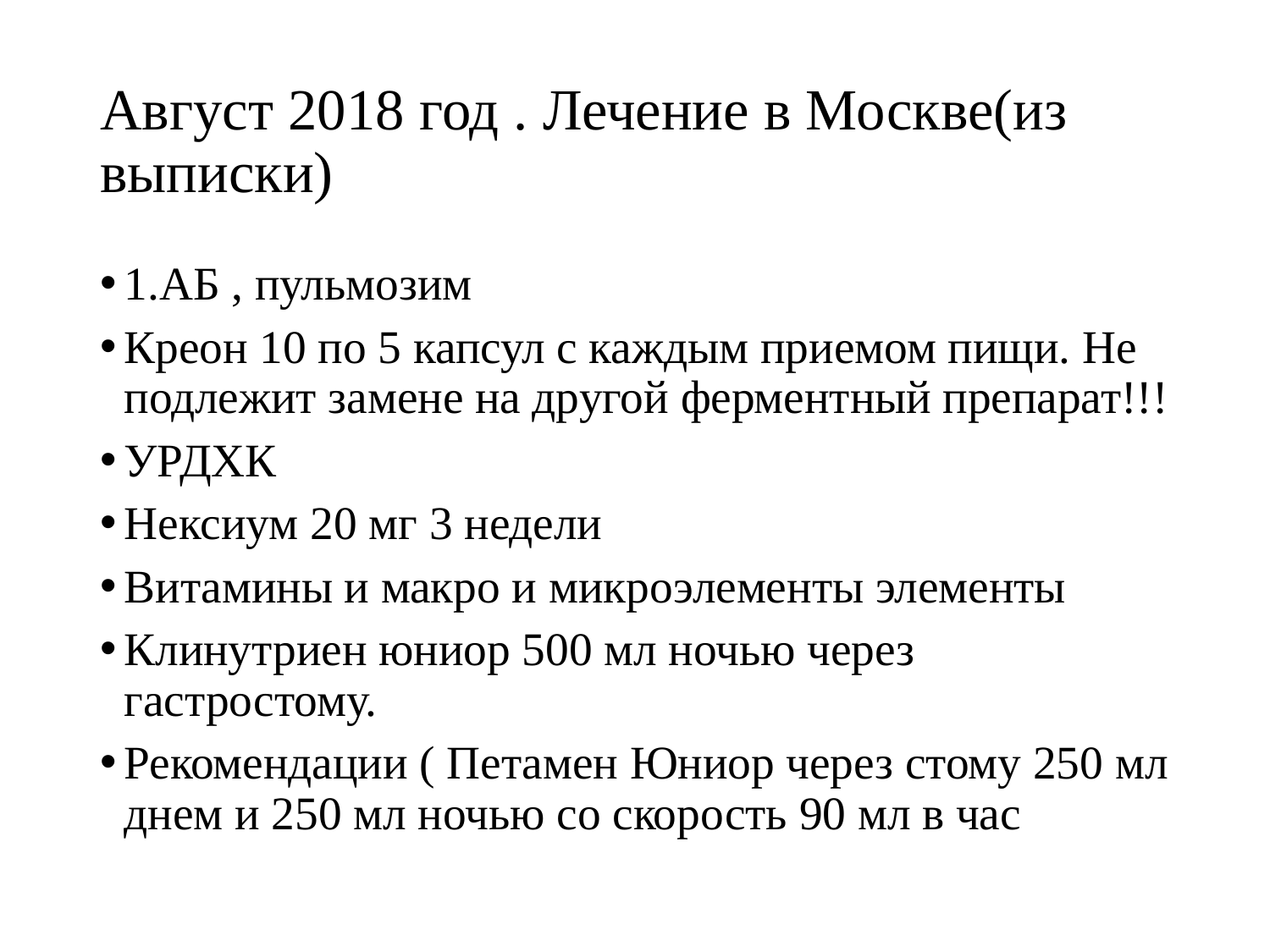

# Август 2018 год . Лечение в Москве(из выписки)
1.АБ , пульмозим
Креон 10 по 5 капсул с каждым приемом пищи. Не подлежит замене на другой ферментный препарат!!!
УРДХК
Нексиум 20 мг 3 недели
Витамины и макро и микроэлементы элементы
Клинутриен юниор 500 мл ночью через гастростому.
Рекомендации ( Петамен Юниор через стому 250 мл днем и 250 мл ночью со скорость 90 мл в час